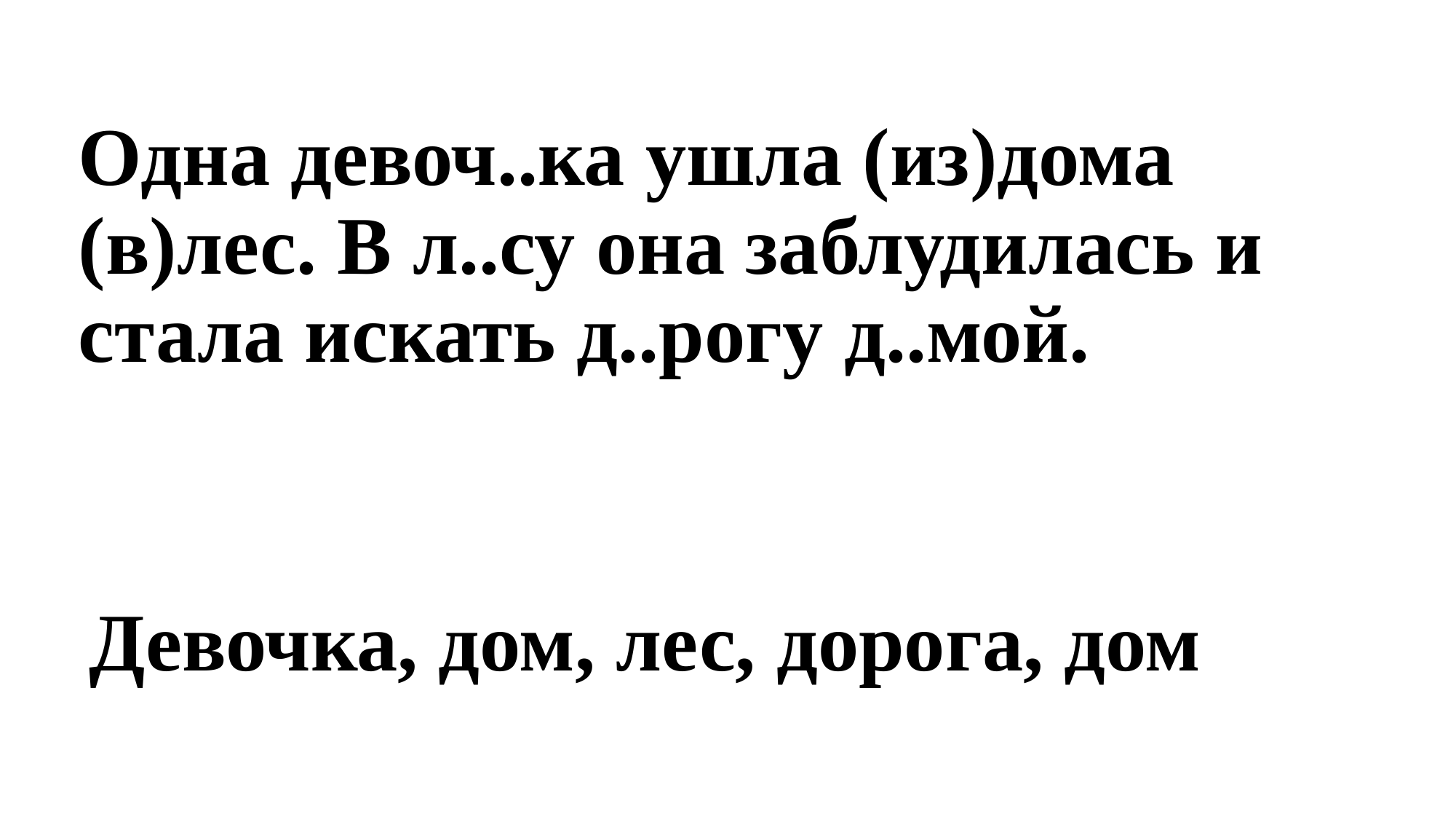

Одна девоч..ка ушла (из)дома (в)лес. В л..су она заблудилась и стала искать д..рогу д..мой.

Девочка, дом, лес, дорога, дом